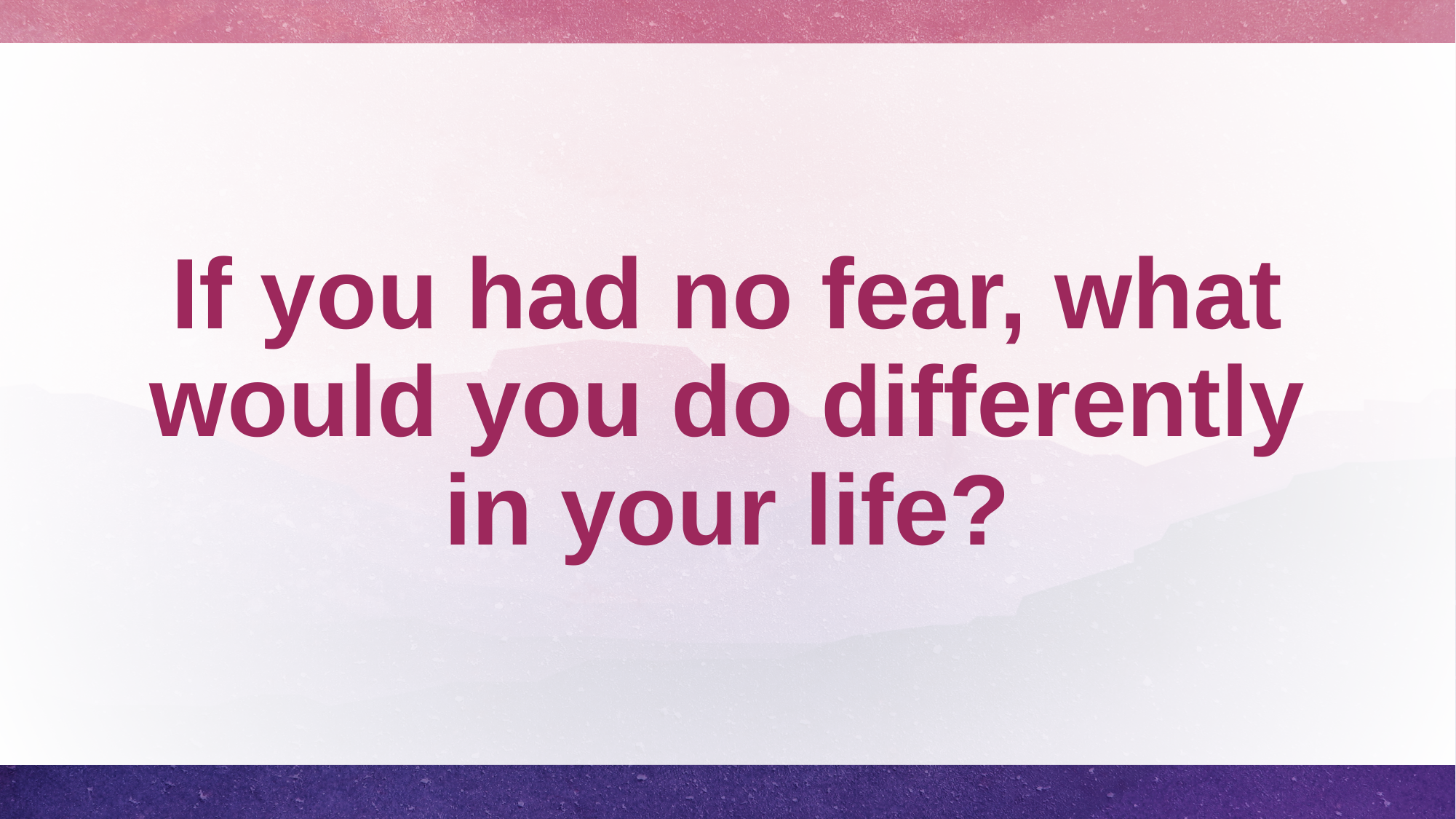

# If you had no fear, what would you do differently in your life?